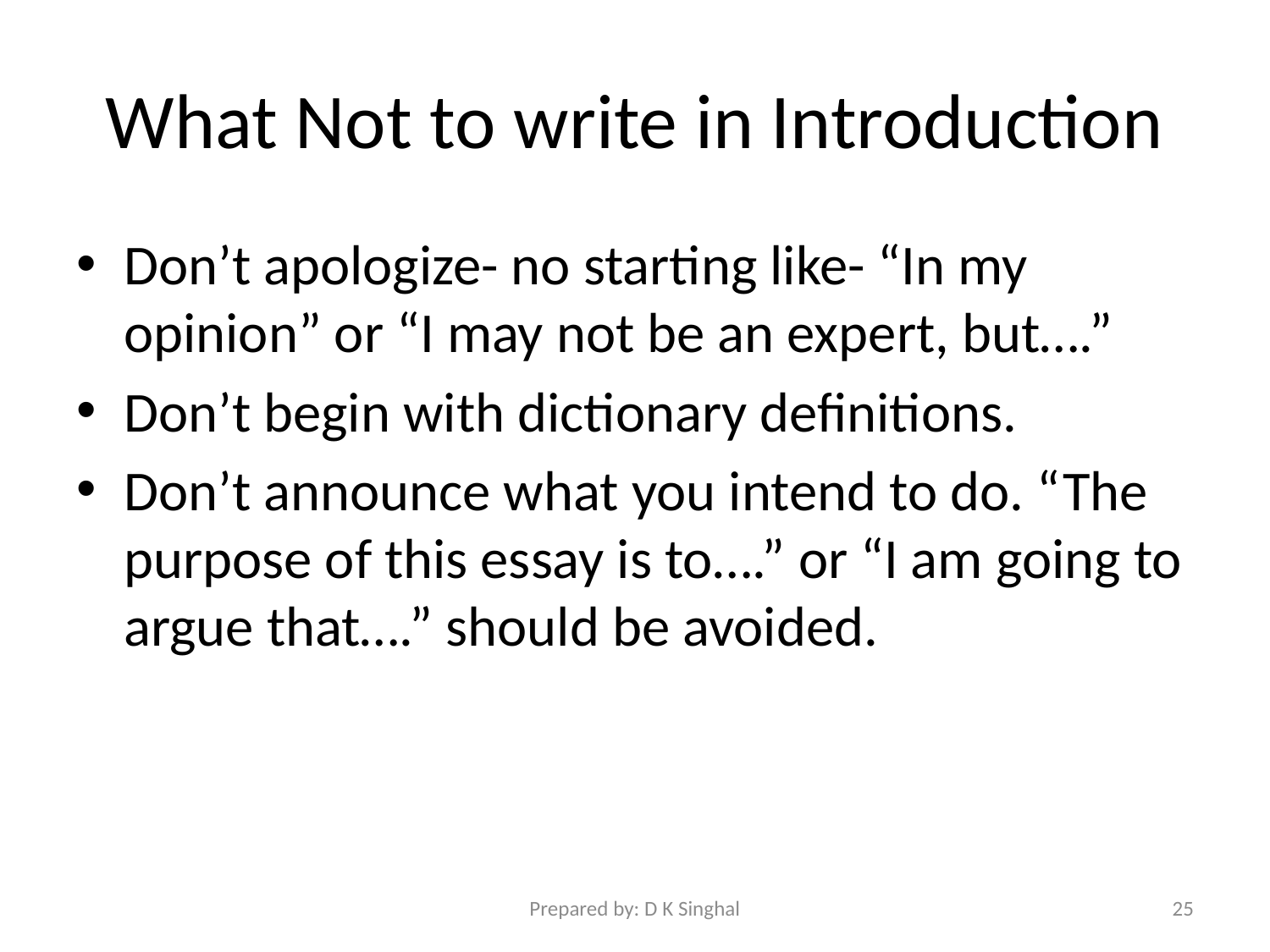

# What Not to write in Introduction
Don’t apologize- no starting like- “In my opinion” or “I may not be an expert, but….”
Don’t begin with dictionary definitions.
Don’t announce what you intend to do. “The purpose of this essay is to….” or “I am going to argue that….” should be avoided.

Prepared by: D K Singhal
25